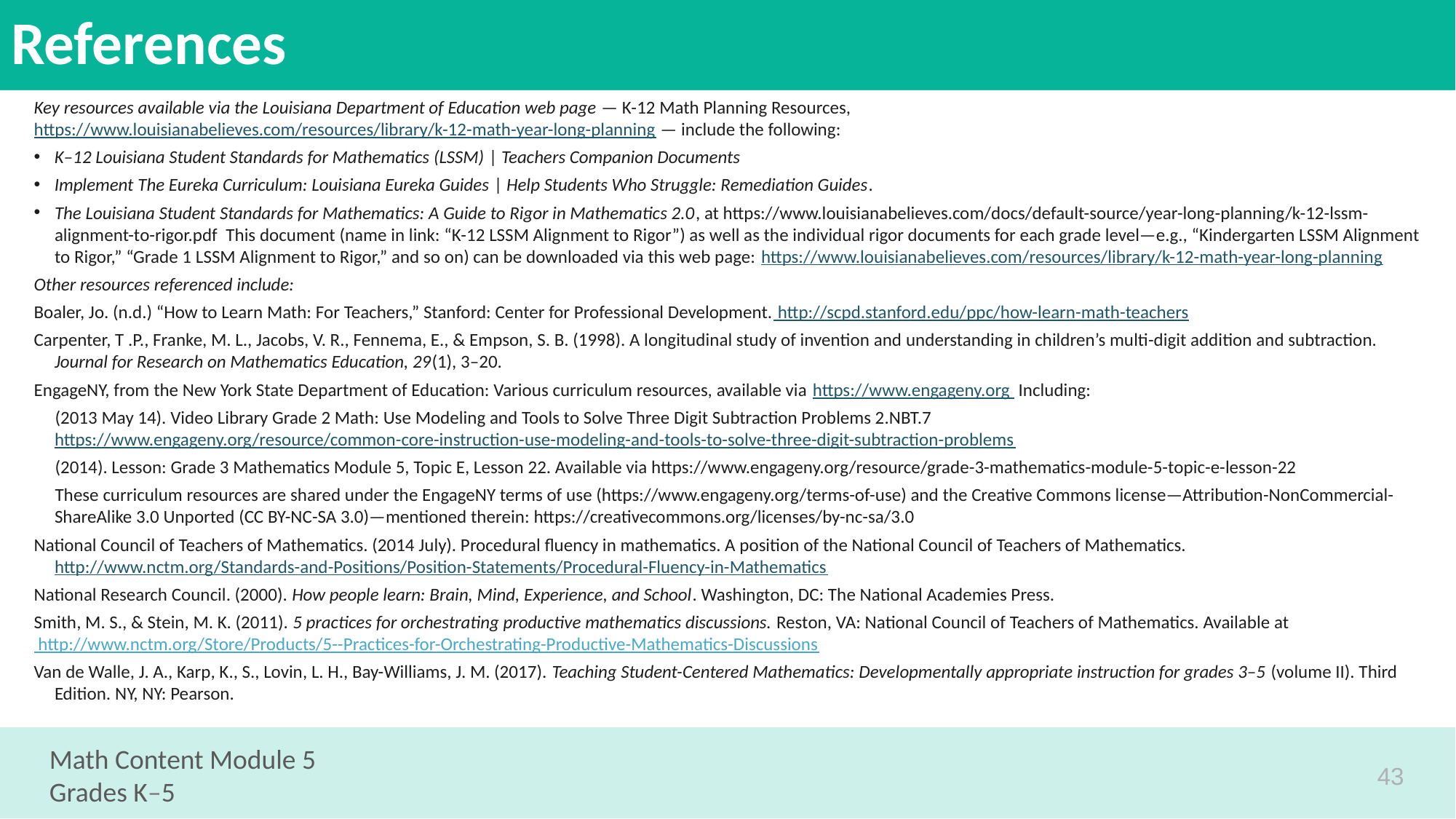

# References
Key resources available via the Louisiana Department of Education web page — K-12 Math Planning Resources, https://www.louisianabelieves.com/resources/library/k-12-math-year-long-planning — include the following:
K–12 Louisiana Student Standards for Mathematics (LSSM) | Teachers Companion Documents
Implement The Eureka Curriculum: Louisiana Eureka Guides | Help Students Who Struggle: Remediation Guides.
The Louisiana Student Standards for Mathematics: A Guide to Rigor in Mathematics 2.0, at https://www.louisianabelieves.com/docs/default-source/year-long-planning/k-12-lssm-alignment-to-rigor.pdf  This document (name in link: “K-12 LSSM Alignment to Rigor”) as well as the individual rigor documents for each grade level—e.g., “Kindergarten LSSM Alignment to Rigor,” “Grade 1 LSSM Alignment to Rigor,” and so on) can be downloaded via this web page: https://www.louisianabelieves.com/resources/library/k-12-math-year-long-planning
Other resources referenced include:
Boaler, Jo. (n.d.) “How to Learn Math: For Teachers,” Stanford: Center for Professional Development. http://scpd.stanford.edu/ppc/how-learn-math-teachers
Carpenter, T .P., Franke, M. L., Jacobs, V. R., Fennema, E., & Empson, S. B. (1998). A longitudinal study of invention and understanding in children’s multi-digit addition and subtraction. Journal for Research on Mathematics Education, 29(1), 3–20.
EngageNY, from the New York State Department of Education: Various curriculum resources, available via https://www.engageny.org  Including:
(2013 May 14). Video Library Grade 2 Math: Use Modeling and Tools to Solve Three Digit Subtraction Problems 2.NBT.7 https://www.engageny.org/resource/common-core-instruction-use-modeling-and-tools-to-solve-three-digit-subtraction-problems
(2014). Lesson: Grade 3 Mathematics Module 5, Topic E, Lesson 22. Available via https://www.engageny.org/resource/grade-3-mathematics-module-5-topic-e-lesson-22
These curriculum resources are shared under the EngageNY terms of use (https://www.engageny.org/terms-of-use) and the Creative Commons license—Attribution-NonCommercial-ShareAlike 3.0 Unported (CC BY-NC-SA 3.0)—mentioned therein: https://creativecommons.org/licenses/by-nc-sa/3.0
National Council of Teachers of Mathematics. (2014 July). Procedural fluency in mathematics. A position of the National Council of Teachers of Mathematics. http://www.nctm.org/Standards-and-Positions/Position-Statements/Procedural-Fluency-in-Mathematics
National Research Council. (2000). How people learn: Brain, Mind, Experience, and School. Washington, DC: The National Academies Press.
Smith, M. S., & Stein, M. K. (2011). 5 practices for orchestrating productive mathematics discussions. Reston, VA: National Council of Teachers of Mathematics. Available at
 http://www.nctm.org/Store/Products/5--Practices-for-Orchestrating-Productive-Mathematics-Discussions
Van de Walle, J. A., Karp, K., S., Lovin, L. H., Bay-Williams, J. M. (2017). Teaching Student-Centered Mathematics: Developmentally appropriate instruction for grades 3–5 (volume II). Third Edition. NY, NY: Pearson.

Math Content Module 5
Grades K–5
43